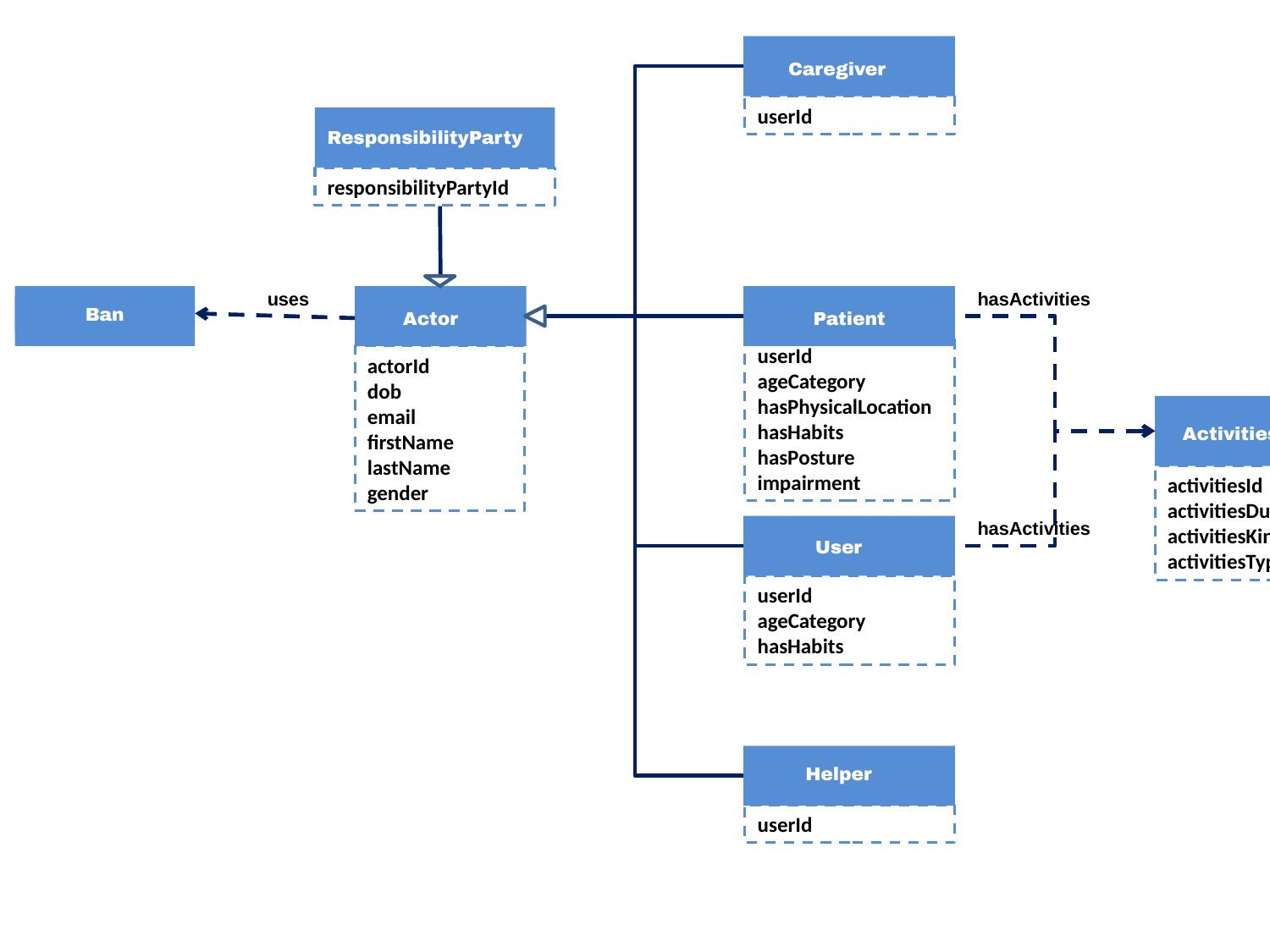

Caregiver
userId

ResponsibilityParty
responsibilityPartyId

uses
hasActivities

Ban

Actor

Patient

userId
ageCategory
hasPhysicalLocation
hasHabits
hasPosture
impairment
actorId
dob
email
firstName
lastName
gender

Activities
activitiesId
activitiesDuration
activitiesKind
activitiesType
hasActivities

User
userId
ageCategory
hasHabits

Helper
userId